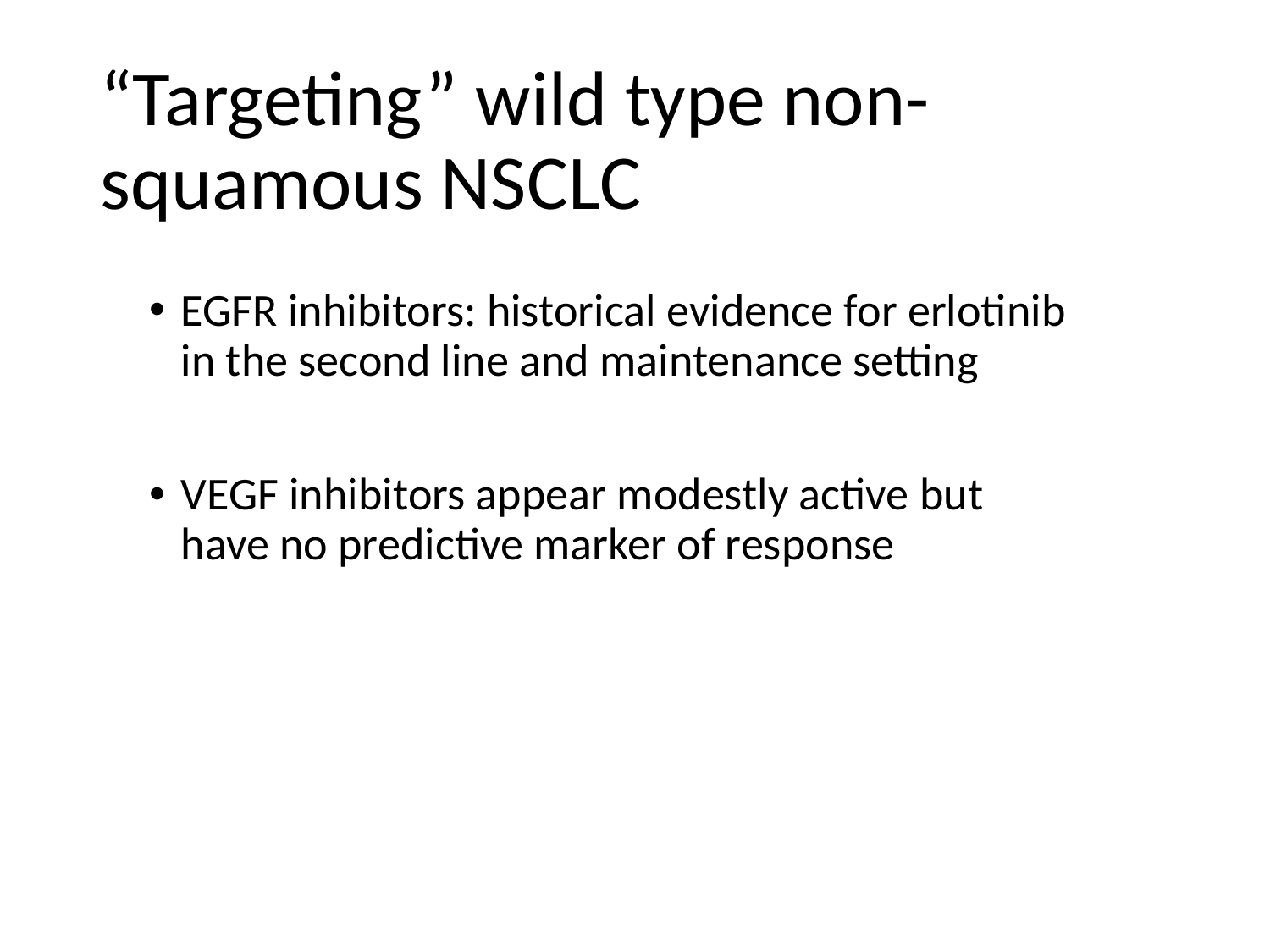

# “Targeting” wild type non-squamous NSCLC
EGFR inhibitors: historical evidence for erlotinib in the second line and maintenance setting

VEGF inhibitors appear modestly active but have no predictive marker of response